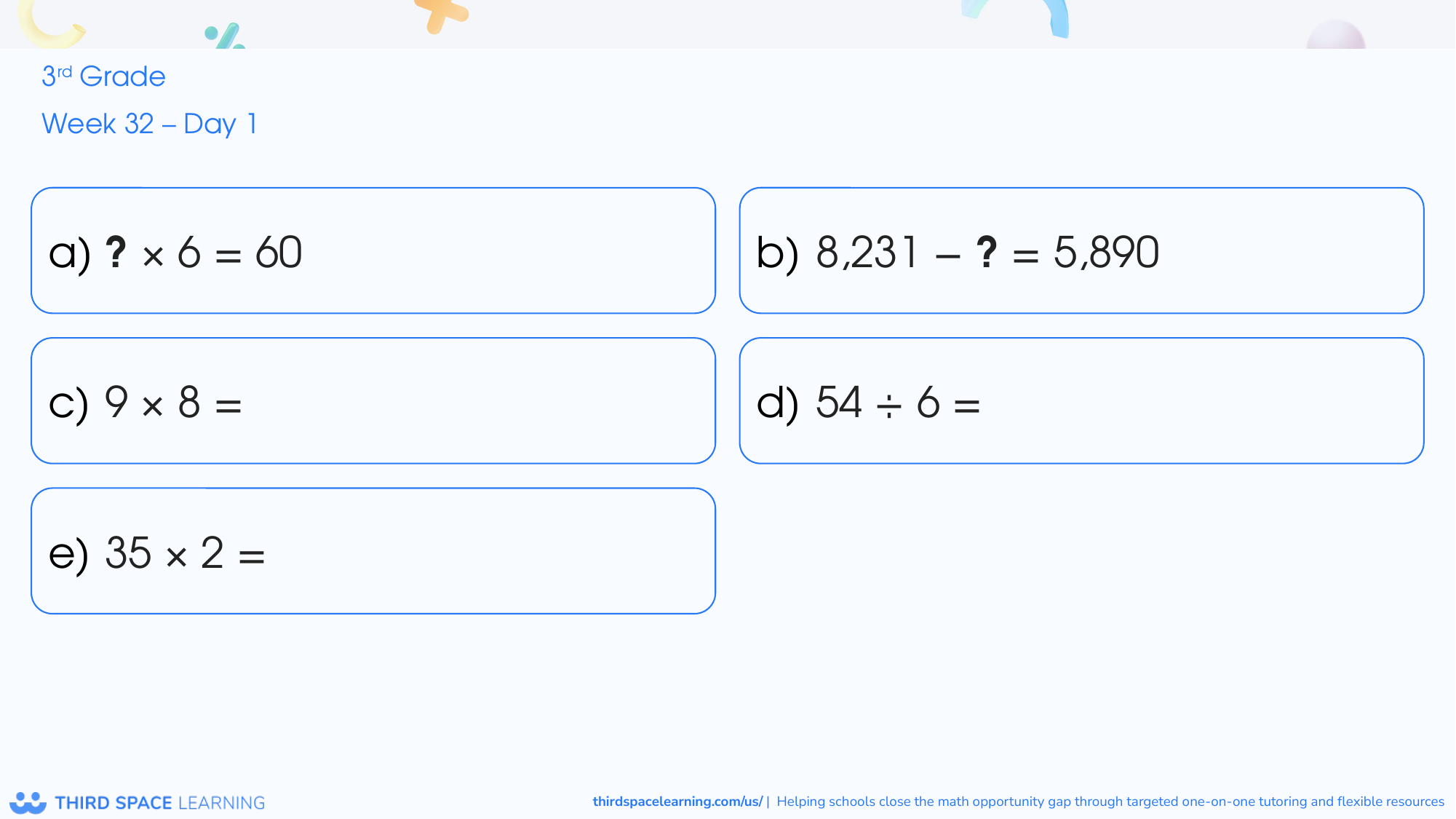

3rd Grade
Week 32 – Day 1
? × 6 = 60
8,231 − ? = 5,890
9 × 8 =
54 ÷ 6 =
35 × 2 =